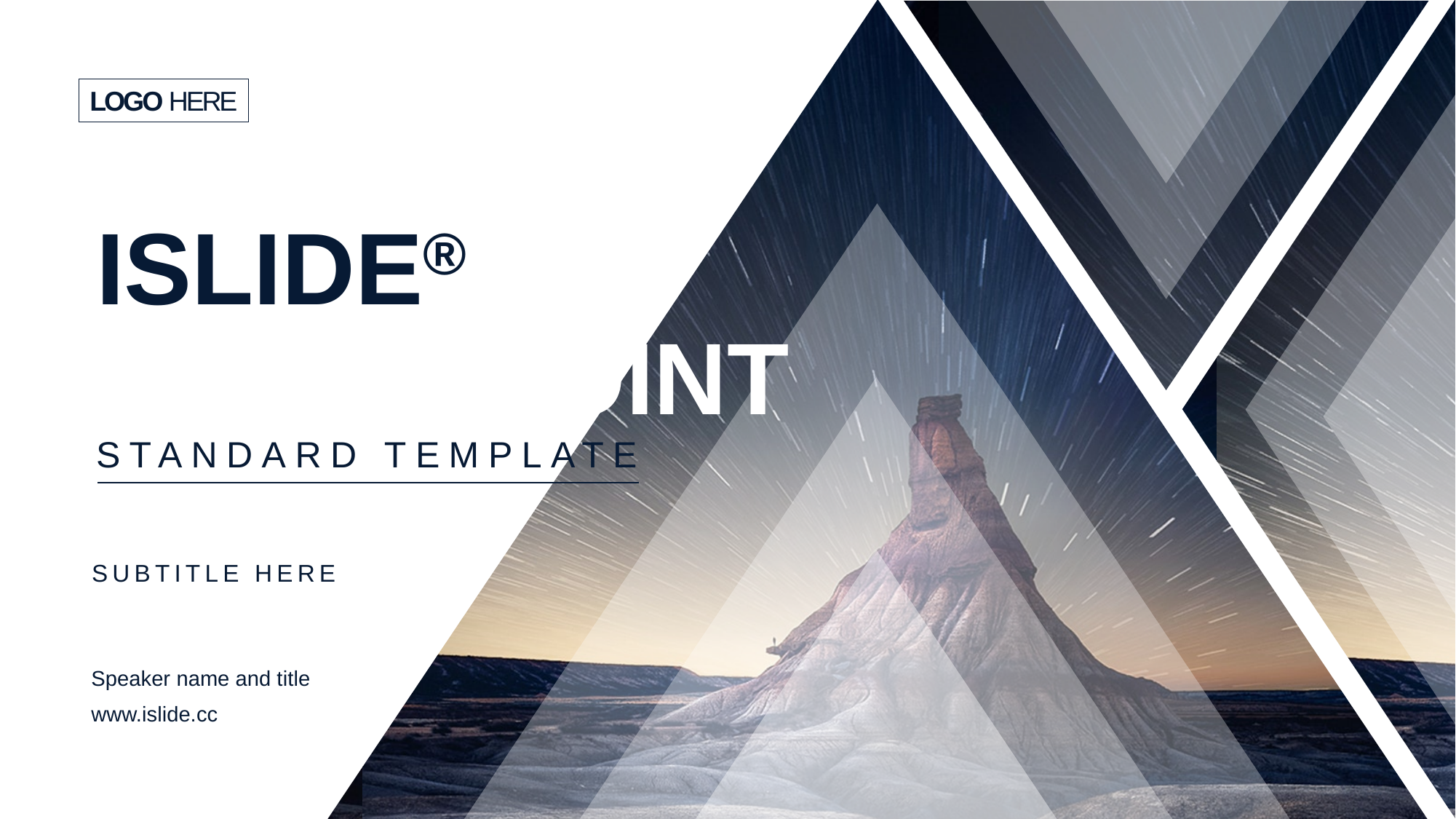

LOGO HERE
# ISLIDE® POWERPOINT STANDARD TEMPLATE
SUBTITLE HERE
Speaker name and title
www.islide.cc